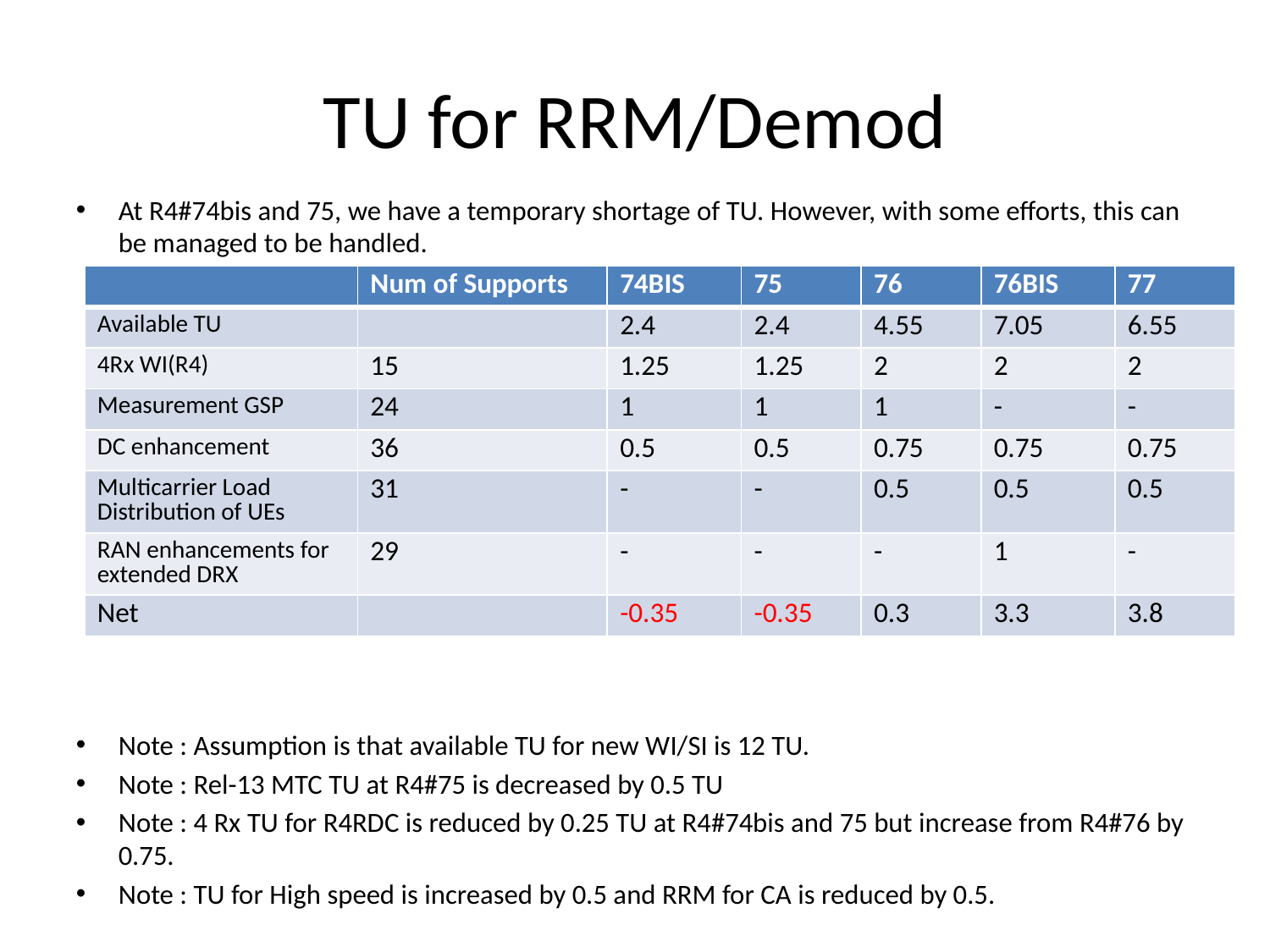

# TU for RRM/Demod
At R4#74bis and 75, we have a temporary shortage of TU. However, with some efforts, this can be managed to be handled.

Note : Assumption is that available TU for new WI/SI is 12 TU.
Note : Rel-13 MTC TU at R4#75 is decreased by 0.5 TU
Note : 4 Rx TU for R4RDC is reduced by 0.25 TU at R4#74bis and 75 but increase from R4#76 by 0.75.
Note : TU for High speed is increased by 0.5 and RRM for CA is reduced by 0.5.
|  | Num of Supports | 74BIS | 75 | 76 | 76BIS | 77 |
| --- | --- | --- | --- | --- | --- | --- |
| Available TU |  | 2.4 | 2.4 | 4.55 | 7.05 | 6.55 |
| 4Rx WI(R4) | 15 | 1.25 | 1.25 | 2 | 2 | 2 |
| Measurement GSP | 24 | 1 | 1 | 1 | - | - |
| DC enhancement | 36 | 0.5 | 0.5 | 0.75 | 0.75 | 0.75 |
| Multicarrier Load Distribution of UEs | 31 | - | - | 0.5 | 0.5 | 0.5 |
| RAN enhancements for extended DRX | 29 | - | - | - | 1 | - |
| Net |  | -0.35 | -0.35 | 0.3 | 3.3 | 3.8 |